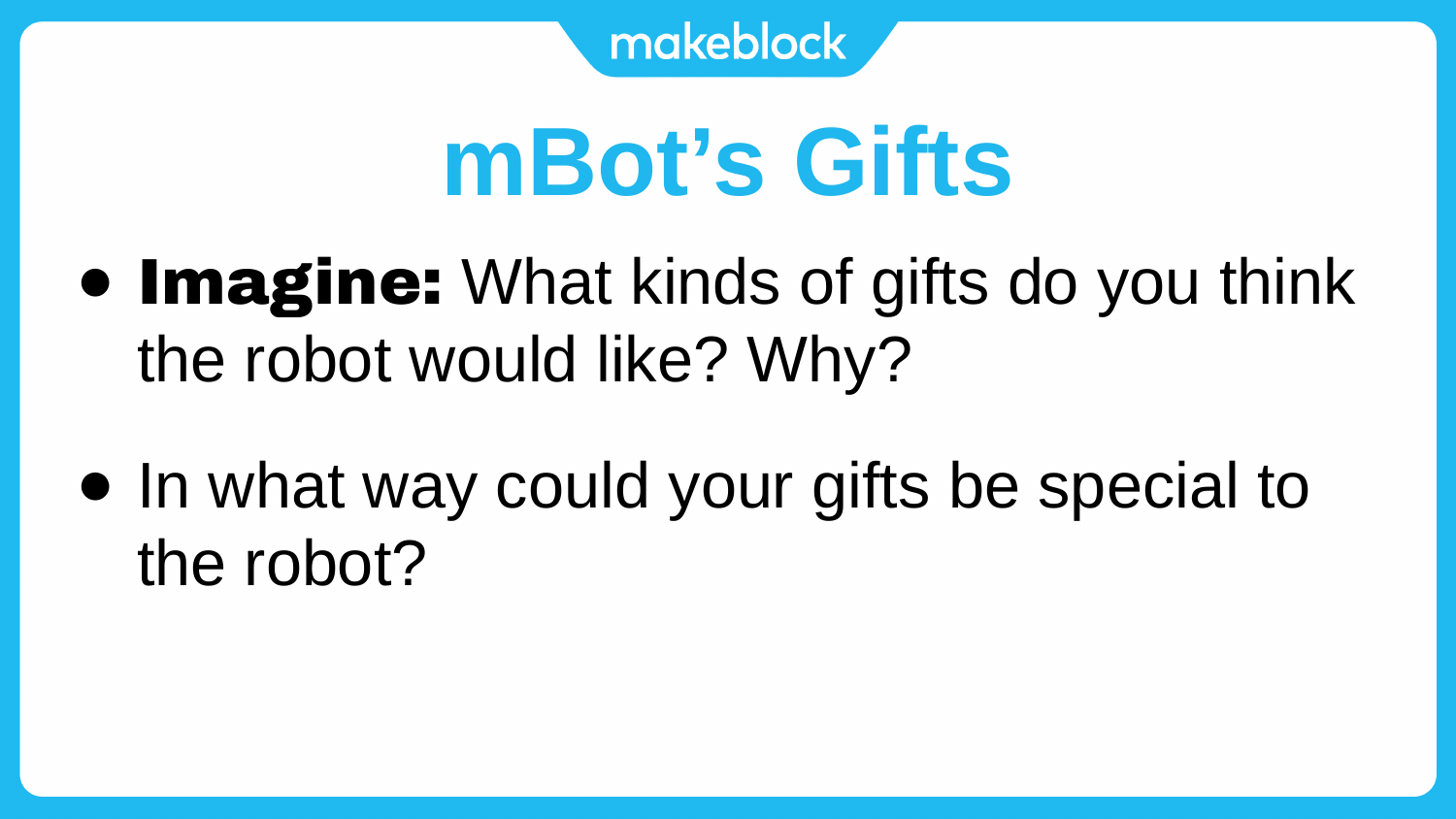

# mBot’s Gifts
Imagine: What kinds of gifts do you think the robot would like? Why?
In what way could your gifts be special to the robot?